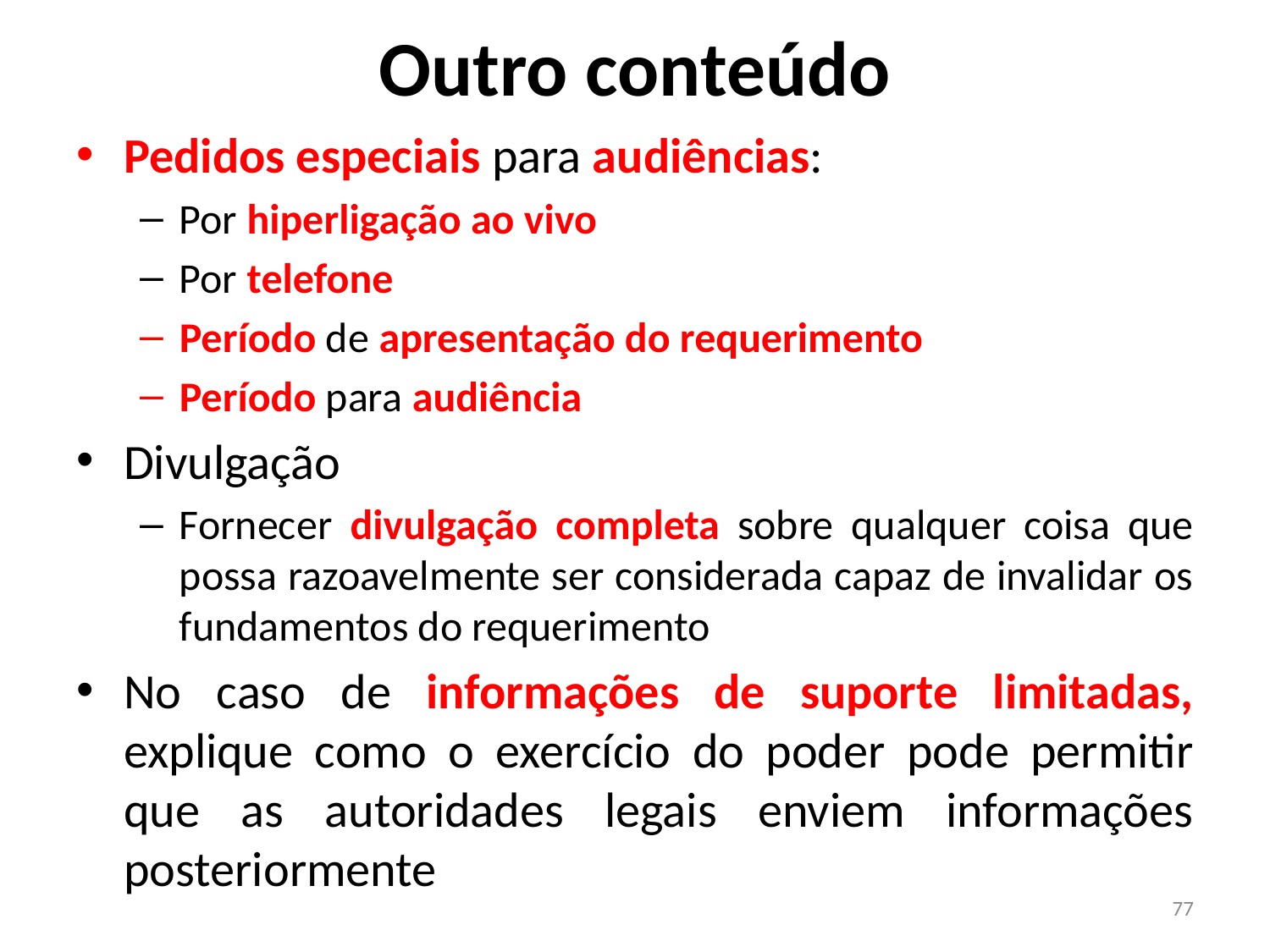

# Outro conteúdo
Pedidos especiais para audiências:
Por hiperligação ao vivo
Por telefone
Período de apresentação do requerimento
Período para audiência
Divulgação
Fornecer divulgação completa sobre qualquer coisa que possa razoavelmente ser considerada capaz de invalidar os fundamentos do requerimento
No caso de informações de suporte limitadas, explique como o exercício do poder pode permitir que as autoridades legais enviem informações posteriormente
77